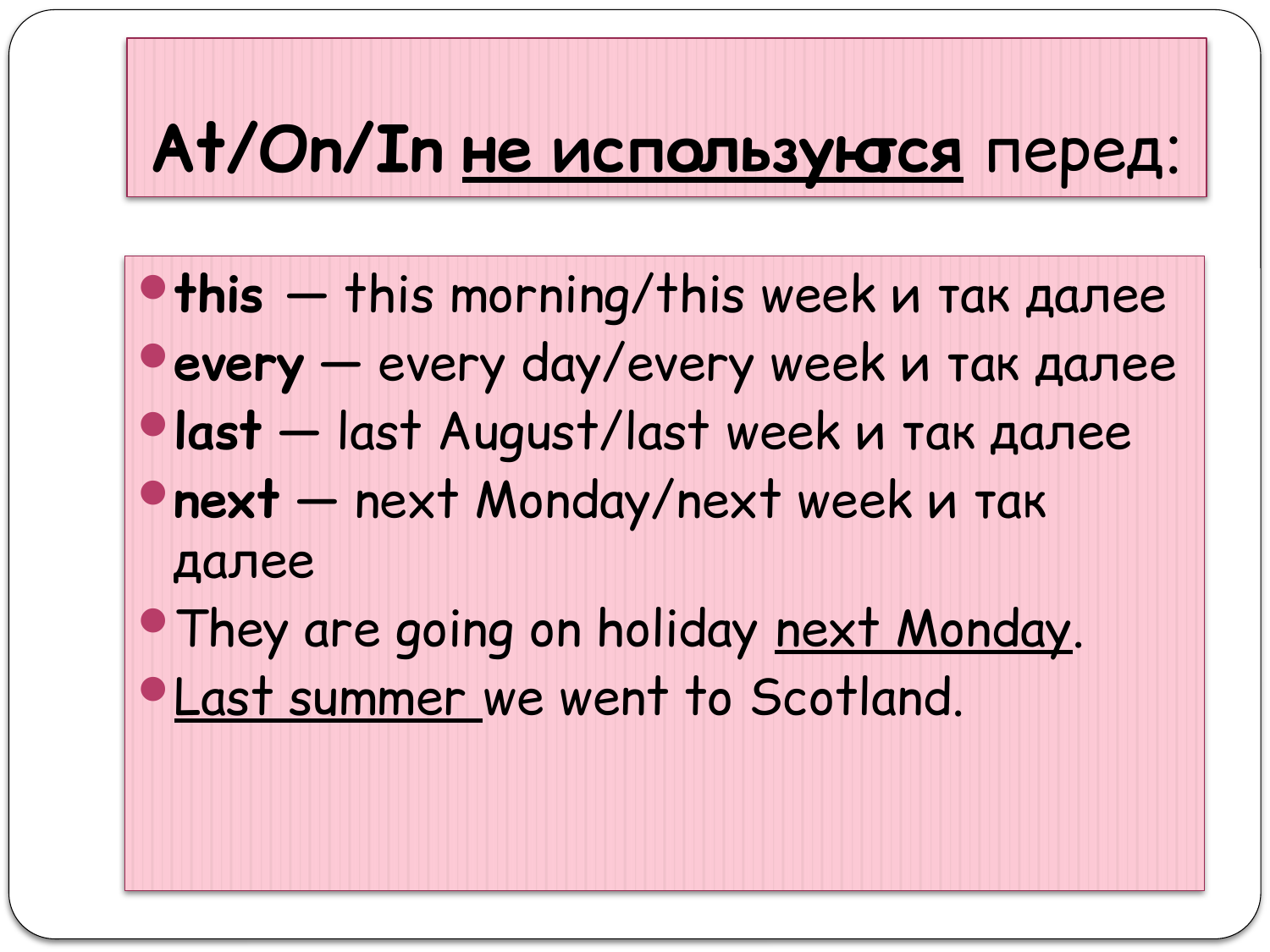

# At/On/In не используются перед:
this — this morning/this week и так далее
every — every day/every week и так далее
last — last August/last week и так далее
next — next Monday/next week и так далее
They are going on holiday next Monday.
Last summer we went to Scotland.